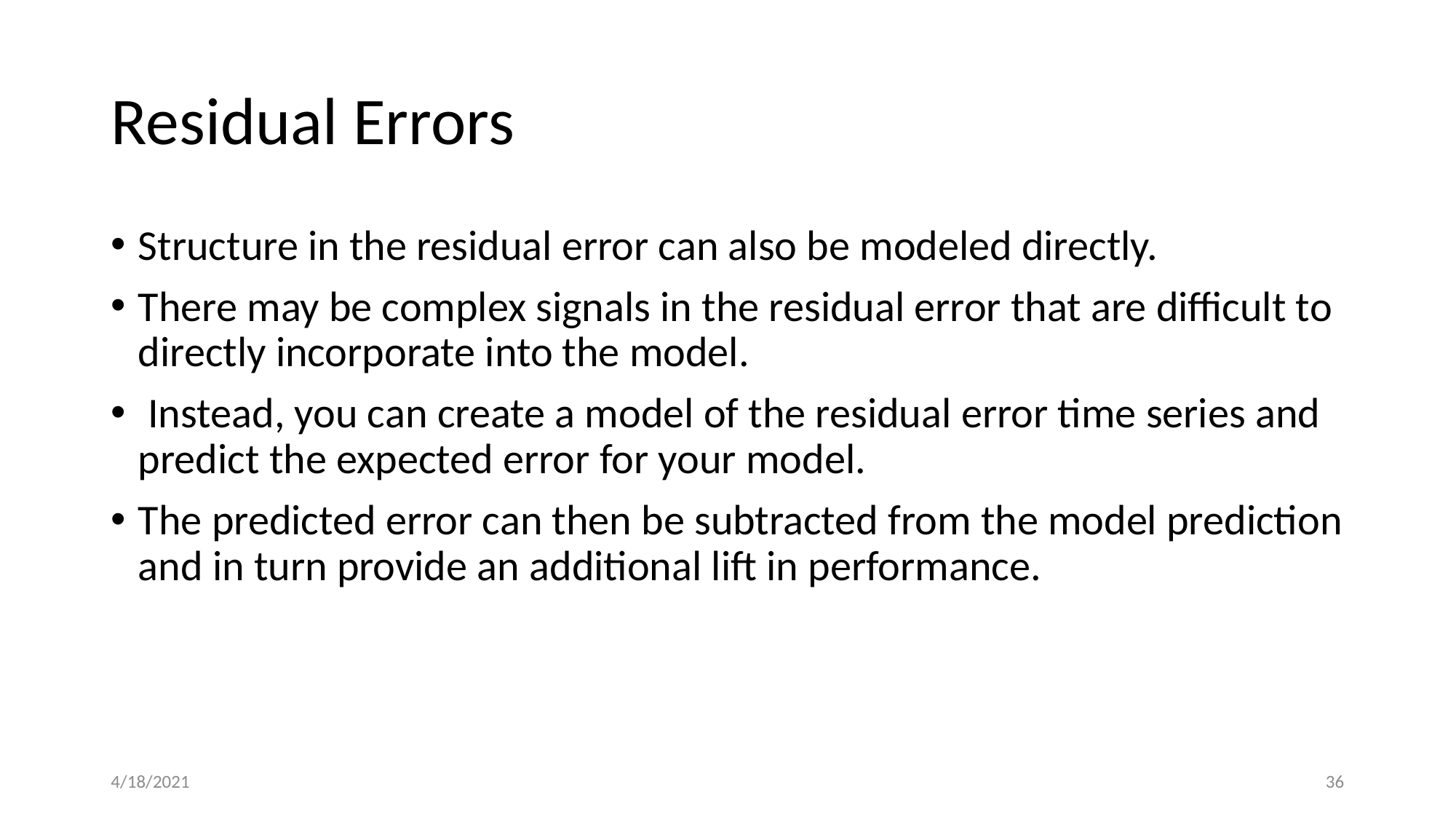

# Residual Errors
Structure in the residual error can also be modeled directly.
There may be complex signals in the residual error that are difficult to directly incorporate into the model.
 Instead, you can create a model of the residual error time series and predict the expected error for your model.
The predicted error can then be subtracted from the model prediction and in turn provide an additional lift in performance.
4/18/2021
36